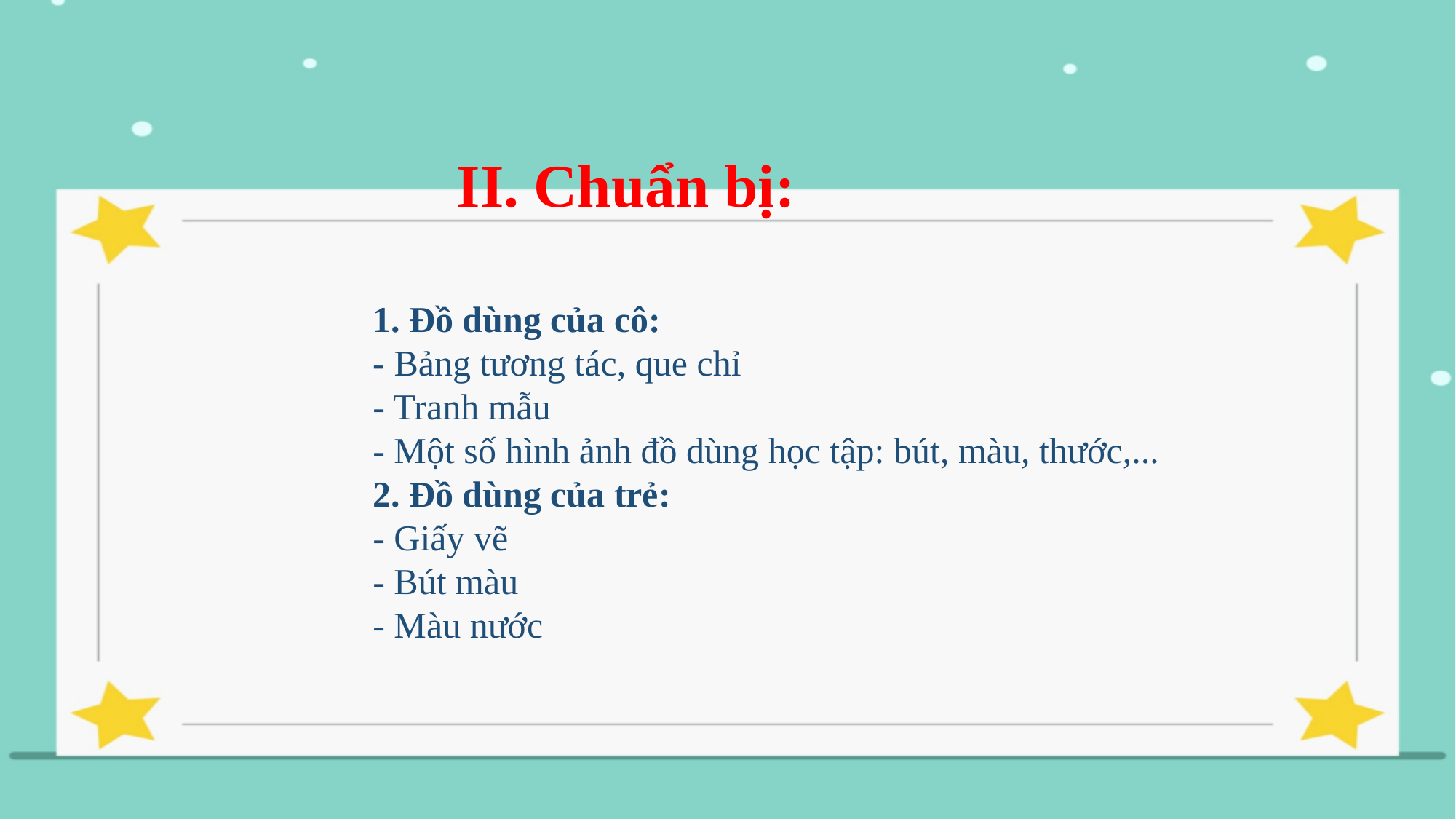

II. Chuẩn bị:
1. Đồ dùng của cô:
- Bảng tương tác, que chỉ
- Tranh mẫu
- Một số hình ảnh đồ dùng học tập: bút, màu, thước,...
2. Đồ dùng của trẻ:
- Giấy vẽ
- Bút màu
- Màu nước